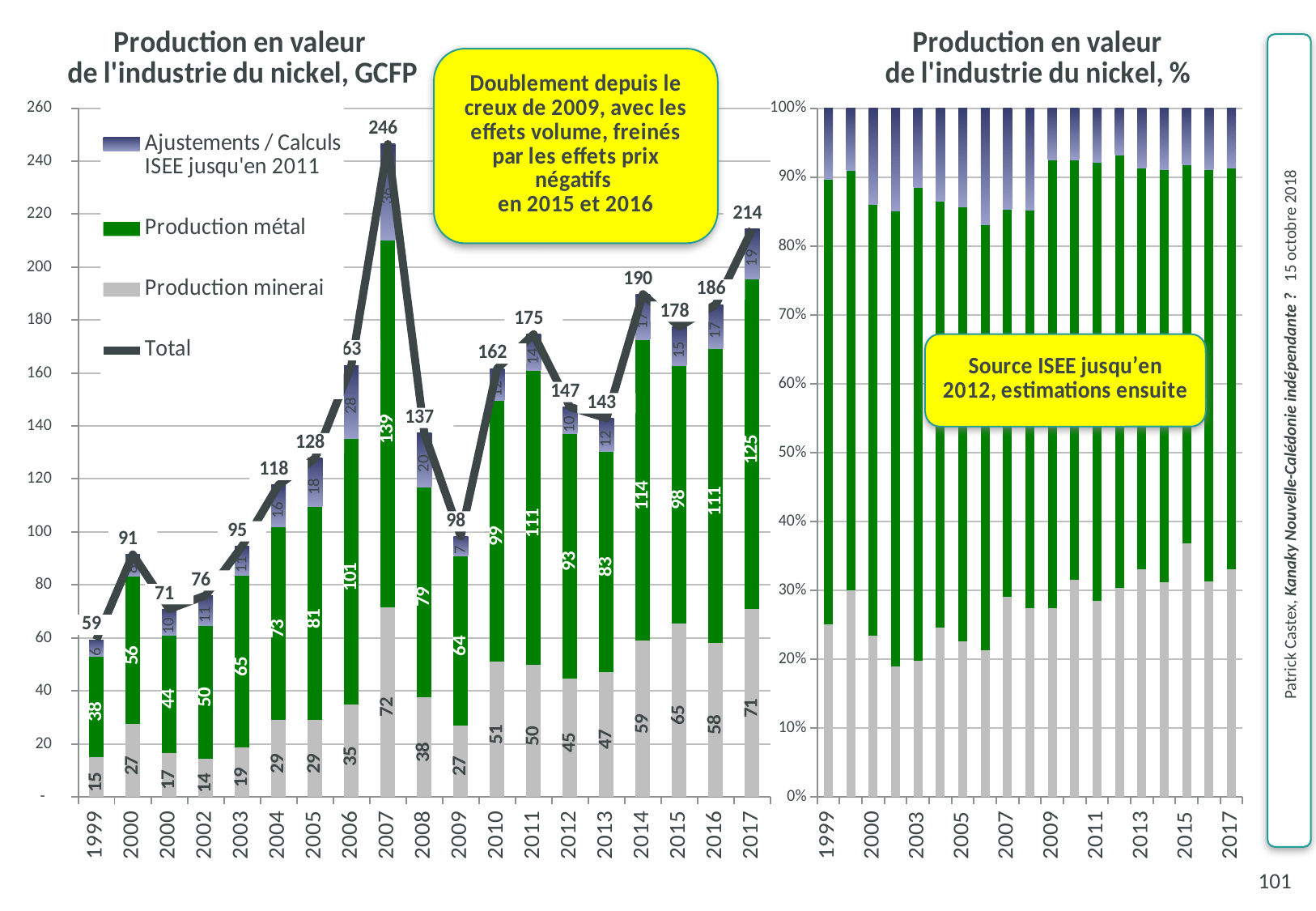

### Chart: Production en valeur
de l'industrie du nickel, GCFP

| Category | Production minerai | Production métal | Ajustements / Calculs ISEE jusqu'en 2011 | Total |
|---|---|---|---|---|
| 1999.0 | 14.85806922623511 | 38.31791536977037 | 6.107615322129806 | 59.28359991813528 |
| 2000.0 | 27.3628932425021 | 55.813389321022 | 8.288063858551318 | 91.46434642207542 |
| 2000.0 | 16.57058095031643 | 44.4057468638053 | 9.87780885339999 | 70.85413666752163 |
| 2002.0 | 14.33564785432814 | 50.26967545868324 | 11.38280165585334 | 75.98812496886472 |
| 2003.0 | 18.68459335295598 | 64.98948869543338 | 10.91690910025756 | 94.5909911486469 |
| 2004.0 | 28.92214543056468 | 72.9239836593258 | 15.86221939631243 | 117.7083484862029 |
| 2005.0 | 28.88426645292583 | 80.6508282828835 | 18.27291830833292 | 127.8080130441424 |
| 2006.0 | 34.70534021581596 | 100.5813803747185 | 27.63048762384757 | 162.917208214382 |
| 2007.0 | 71.57141932906354 | 138.5938118934164 | 36.23181918664619 | 246.3970504091262 |
| 2008.0 | 37.57218228228054 | 79.48178776466058 | 20.34002995305886 | 137.394 |
| 2009.0 | 26.90592230537358 | 63.99671521789063 | 7.423362476735782 | 98.32599999999998 |
| 2010.0 | 50.90672701502059 | 98.6237556859441 | 12.16551729903527 | 161.696 |
| 2011.0 | 49.74802251249427 | 111.2163715515545 | 13.66160593595126 | 174.626 |
| 2012.0 | 44.64041897825903 | 92.5210496632778 | 10.0 | 147.1614686415368 |
| 2013.0 | 47.12188110261011 | 83.31989619966987 | 12.4979844299505 | 142.9397617322306 |
| 2014.0 | 58.99971952402335 | 113.6858202134483 | 17.05287303201725 | 189.7384127694889 |
| 2015.0 | 65.3948975351042 | 97.50377797494122 | 14.6255666962412 | 177.5242422062867 |
| 2016.0 | 58.14811684121365 | 111.0653119984345 | 16.65979679976518 | 185.8732256394134 |
| 2017.0 | 70.79863576146698 | 124.7815535719943 | 18.71723303579914 | 214.2974223692604 |

### Chart: Production en valeur
de l'industrie du nickel, %

| Category | Production minerai | Production métal | Autres productions |
|---|---|---|---|
| 1999.0 | 0.250626973509581 | 0.646349334768529 | 0.10302369172189 |
| 2000.0 | 0.299164585031112 | 0.61022017326252 | 0.0906152417063678 |
| 2000.0 | 0.233868927485106 | 0.626720597446219 | 0.139410475068674 |
| 2002.0 | 0.188656423095082 | 0.661546465046751 | 0.149797111858166 |
| 2003.0 | 0.197530368654174 | 0.687057910127026 | 0.115411721218799 |
| 2004.0 | 0.245710230434121 | 0.61953110885651 | 0.134758660709369 |
| 2005.0 | 0.225997304589578 | 0.631031078270722 | 0.1429716171397 |
| 2006.0 | 0.213024398074311 | 0.617377264667854 | 0.169598337257834 |
| 2007.0 | 0.290471899765942 | 0.562481619253519 | 0.147046480980538 |
| 2008.0 | 0.273463049931442 | 0.578495332872328 | 0.14804161719623 |
| 2009.0 | 0.273639955915766 | 0.650862591968458 | 0.0754974521157759 |
| 2010.0 | 0.314829847460794 | 0.609933181315209 | 0.0752369712239961 |
| 2011.0 | 0.284883250561167 | 0.636883233605273 | 0.07823351583356 |
| 2012.0 | 0.303343119570221 | 0.628704310424117 | 0.0679525700056616 |
| 2013.0 | 0.329662513296221 | 0.582902162351112 | 0.0874353243526668 |
| 2014.0 | 0.310952951818467 | 0.599171346244811 | 0.0898757019367216 |
| 2015.0 | 0.368371647288115 | 0.549242045836421 | 0.0823863068754632 |
| 2016.0 | 0.312837508690029 | 0.597532601139105 | 0.0896298901708658 |
| 2017.0 | 0.330375582583874 | 0.582282102100979 | 0.0873423153151468 |